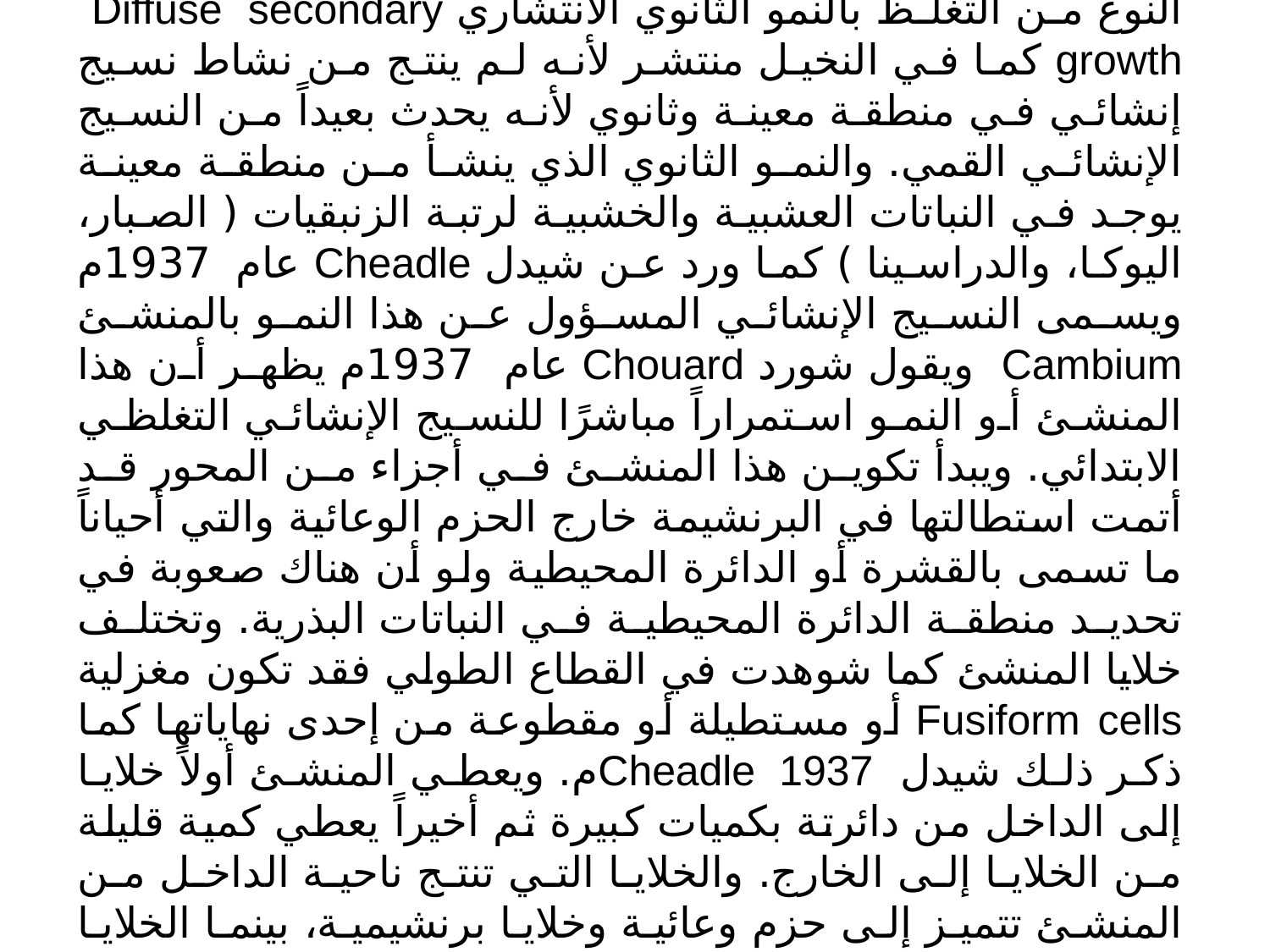

ويقول توملنسون Tomlinson عام 1961م قد يسمى هذا النوع من التغلظ بالنمو الثانوي الانتشاري Diffuse secondary growth كما في النخيل منتشر لأنه لم ينتج من نشاط نسيج إنشائي في منطقة معينة وثانوي لأنه يحدث بعيداً من النسيج الإنشائي القمي. والنمو الثانوي الذي ينشأ من منطقة معينة يوجد في النباتات العشبية والخشبية لرتبة الزنبقيات ( الصبار، اليوكا، والدراسينا ) كما ورد عن شيدل Cheadle عام 1937م ويسمى النسيج الإنشائي المسؤول عن هذا النمو بالمنشئ Cambium  ويقول شورد Chouard عام 1937م يظهر أن هذا المنشئ أو النمو استمراراً مباشرًا للنسيج الإنشائي التغلظي الابتدائي. ويبدأ تكوين هذا المنشئ في أجزاء من المحور قد أتمت استطالتها في البرنشيمة خارج الحزم الوعائية والتي أحياناً ما تسمى بالقشرة أو الدائرة المحيطية ولو أن هناك صعوبة في تحديد منطقة الدائرة المحيطية في النباتات البذرية. وتختلف خلايا المنشئ كما شوهدت في القطاع الطولي فقد تكون مغزلية Fusiform cells أو مستطيلة أو مقطوعة من إحدى نهاياتها كما ذكر ذلك شيدل  Cheadle 1937م. ويعطي المنشئ أولاً خلايا إلى الداخل من دائرتة بكميات كبيرة ثم أخيراً يعطي كمية قليلة من الخلايا إلى الخارج. والخلايا التي تنتج ناحية الداخل من المنشئ تتميز إلى حزم وعائية وخلايا برنشيمية، بينما الخلايا الناتجة إلى الخارج منه تتميز إلى خلايا برنشيمية ( شكل 108 ).